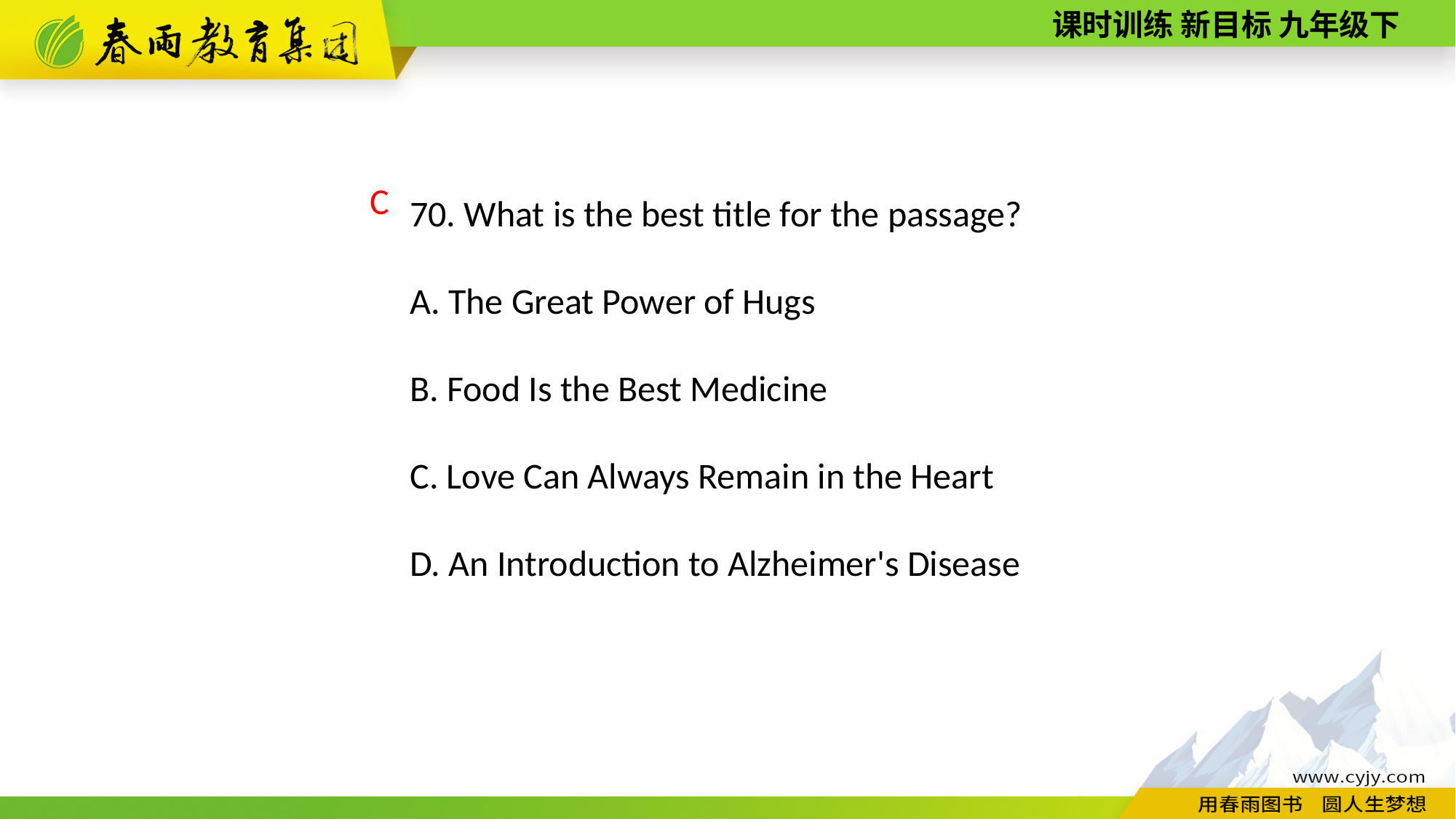

70. What is the best title for the passage?
A. The Great Power of Hugs
B. Food Is the Best Medicine
C. Love Can Always Remain in the Heart
D. An Introduction to Alzheimer's Disease
C